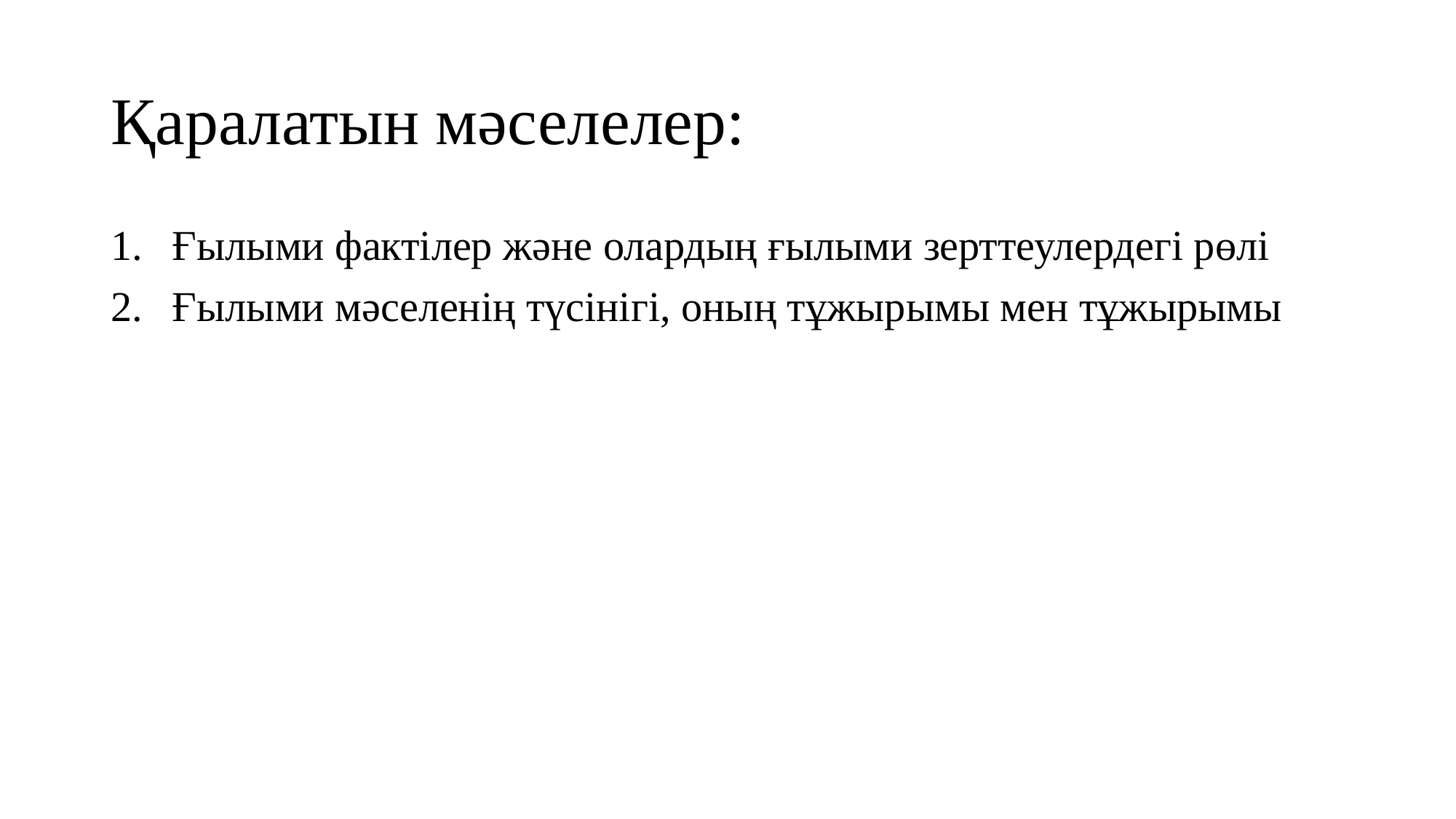

# Қаралатын мәселелер:
Ғылыми фактілер және олардың ғылыми зерттеулердегі рөлі
Ғылыми мәселенің түсінігі, оның тұжырымы мен тұжырымы